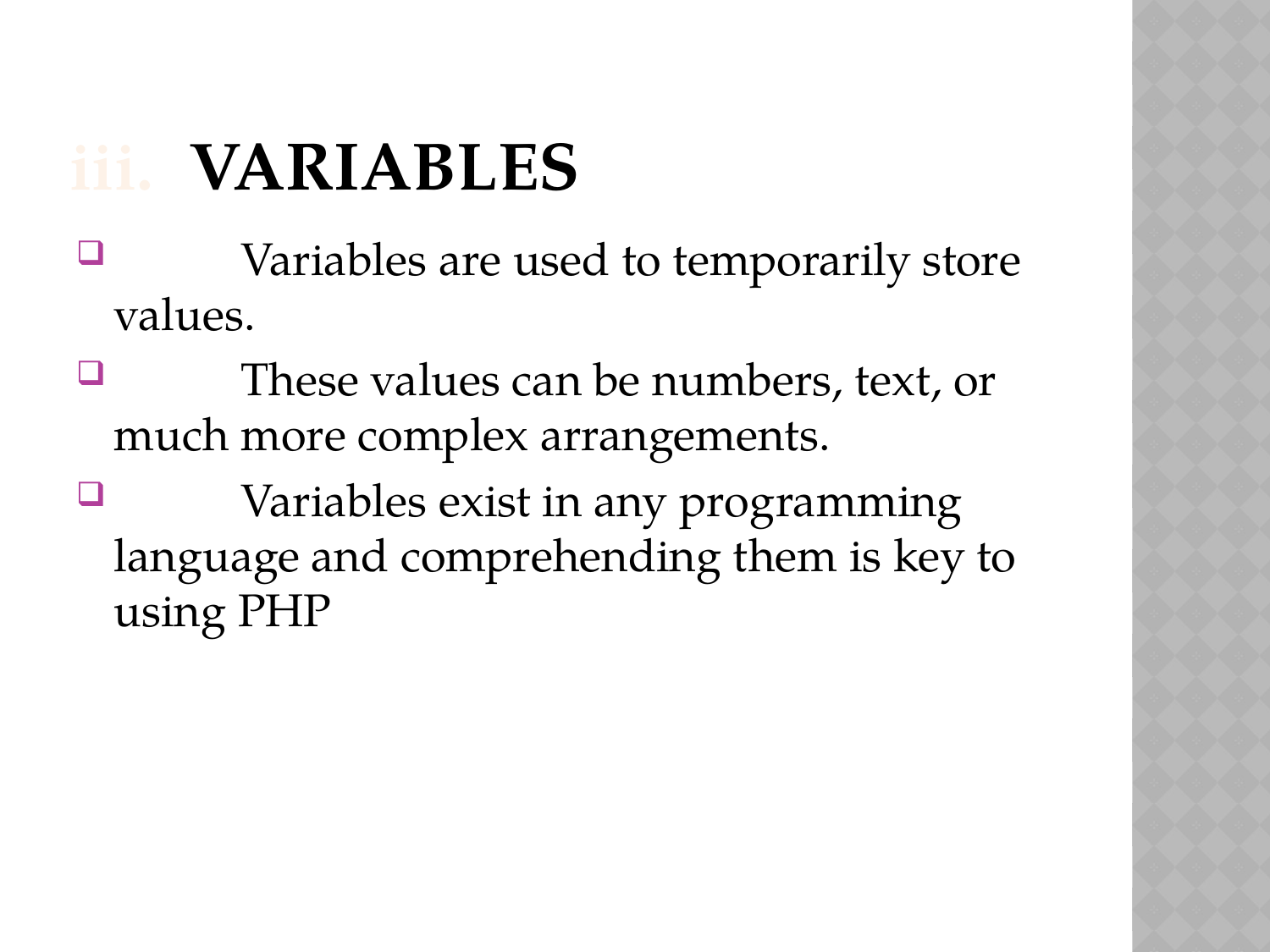

# Variables
 	Variables are used to temporarily store values.
 	These values can be numbers, text, or much more complex arrangements.
 	Variables exist in any programming language and comprehending them is key to using PHP